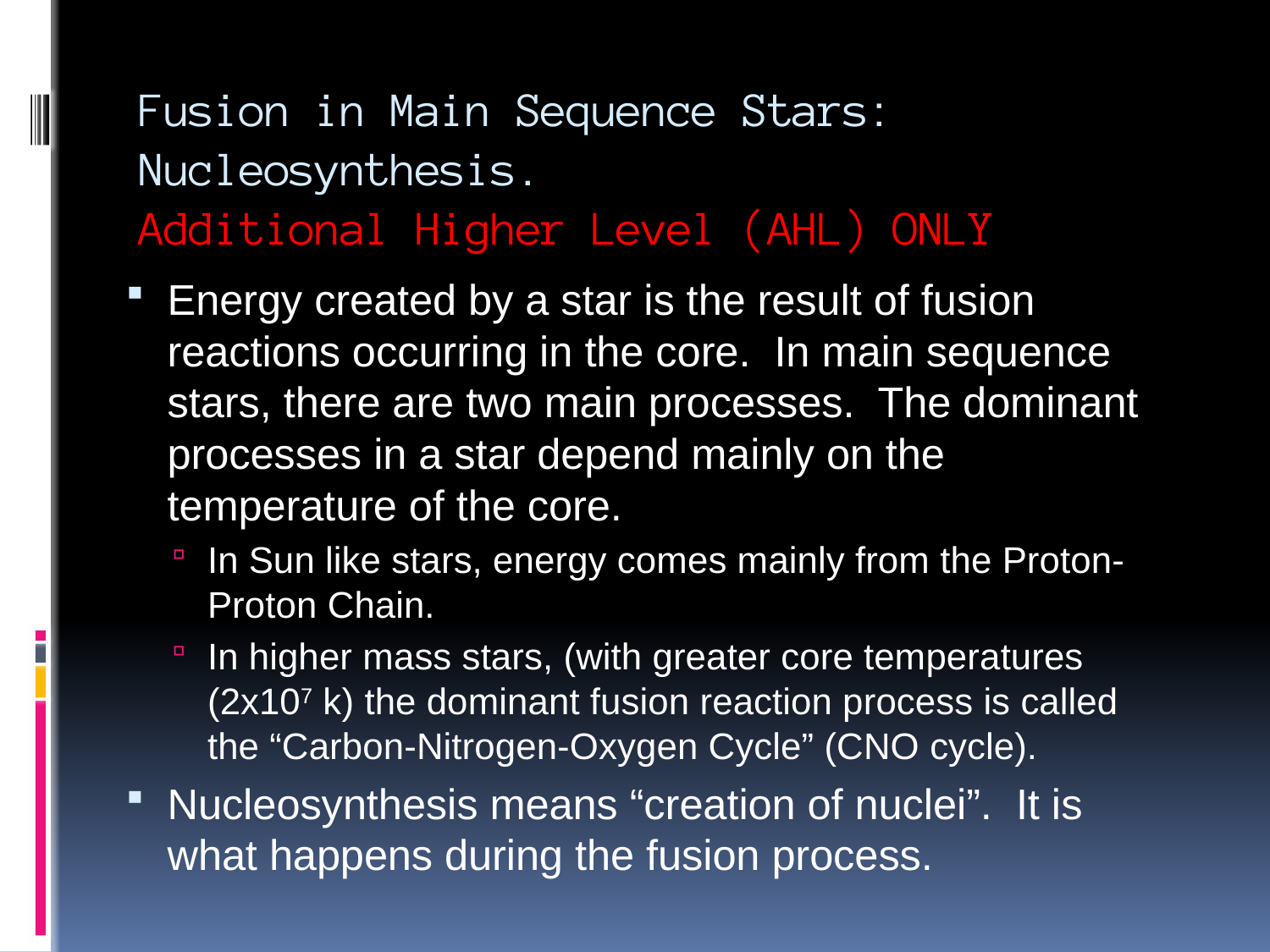

# Fusion in Main Sequence Stars: Nucleosynthesis. Additional Higher Level (AHL) ONLY
Energy created by a star is the result of fusion reactions occurring in the core.  In main sequence stars, there are two main processes.  The dominant processes in a star depend mainly on the temperature of the core.
In Sun like stars, energy comes mainly from the Proton-Proton Chain.
In higher mass stars, (with greater core temperatures (2x107 k) the dominant fusion reaction process is called the “Carbon-Nitrogen-Oxygen Cycle” (CNO cycle).
Nucleosynthesis means “creation of nuclei”.  It is what happens during the fusion process.